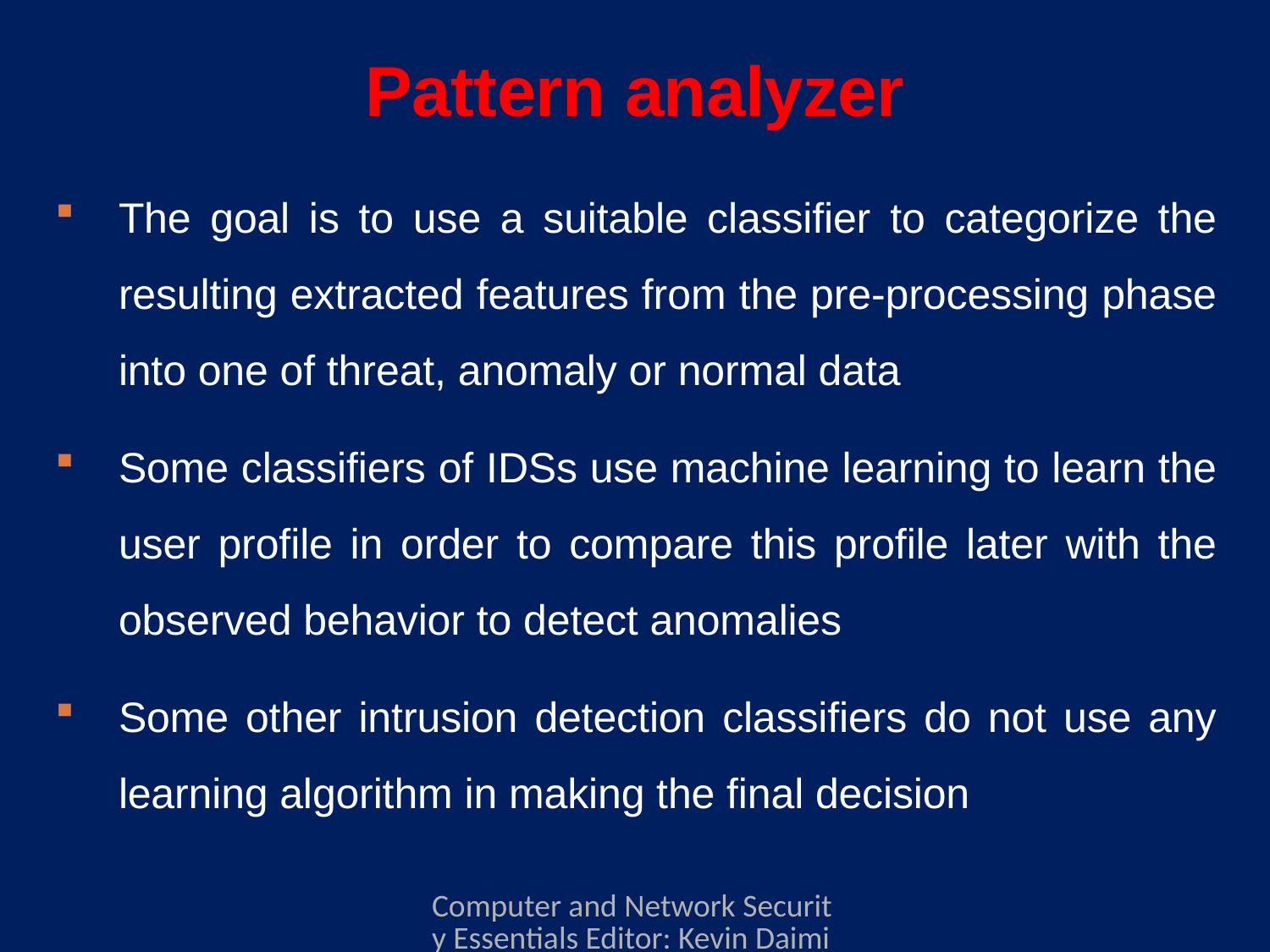

# Pattern analyzer
The goal is to use a suitable classifier to categorize the resulting extracted features from the pre-processing phase into one of threat, anomaly or normal data
Some classifiers of IDSs use machine learning to learn the user profile in order to compare this profile later with the observed behavior to detect anomalies
Some other intrusion detection classifiers do not use any learning algorithm in making the final decision
Computer and Network Security Essentials Editor: Kevin Daimi Associate Editors: Guillermo Francia, Levent Ertaul, Luis H. Encinas, Eman El-Sheikh Published by Springer